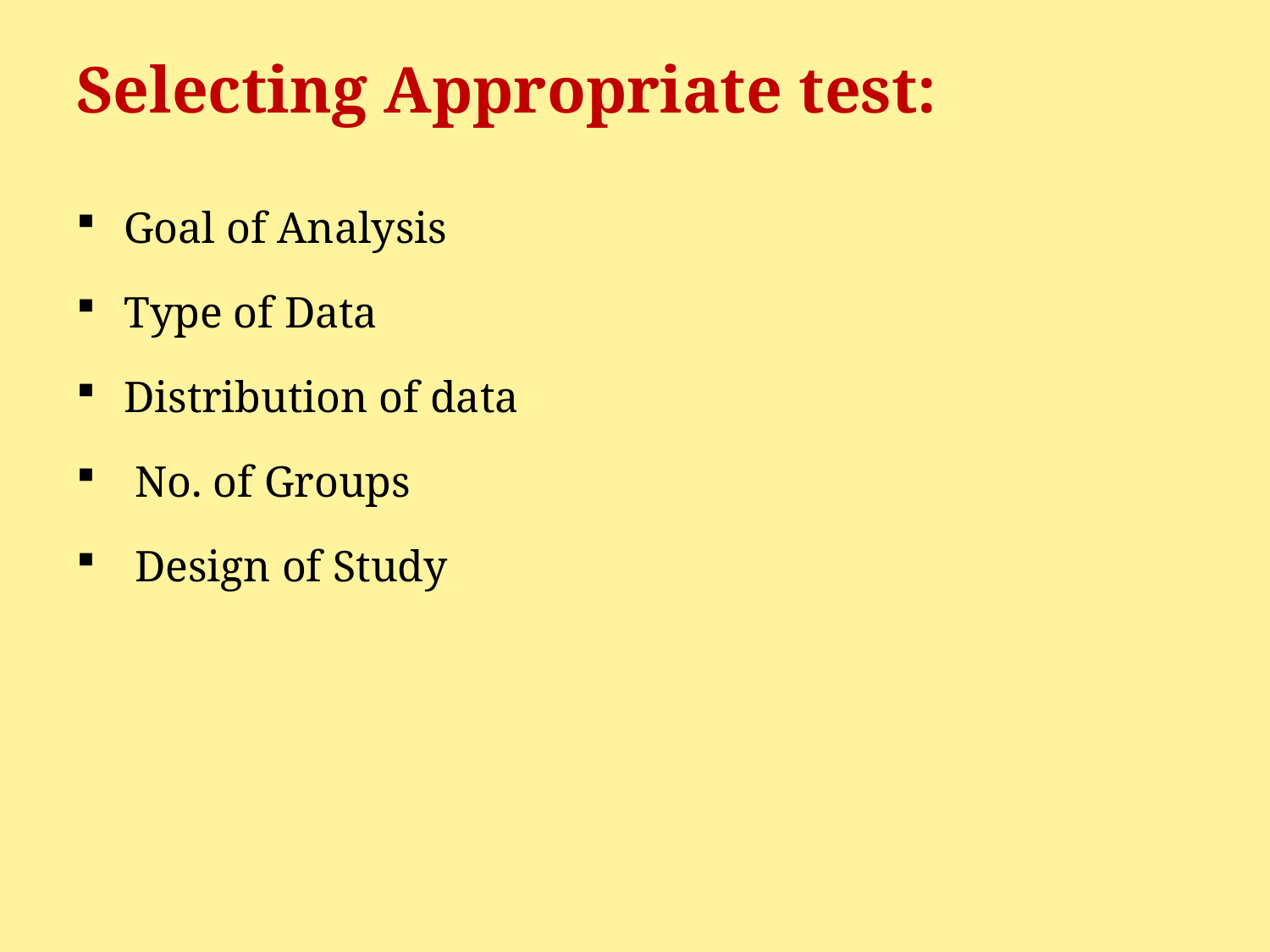

# Selecting Appropriate test:
Goal of Analysis
Type of Data
Distribution of data
 No. of Groups
 Design of Study